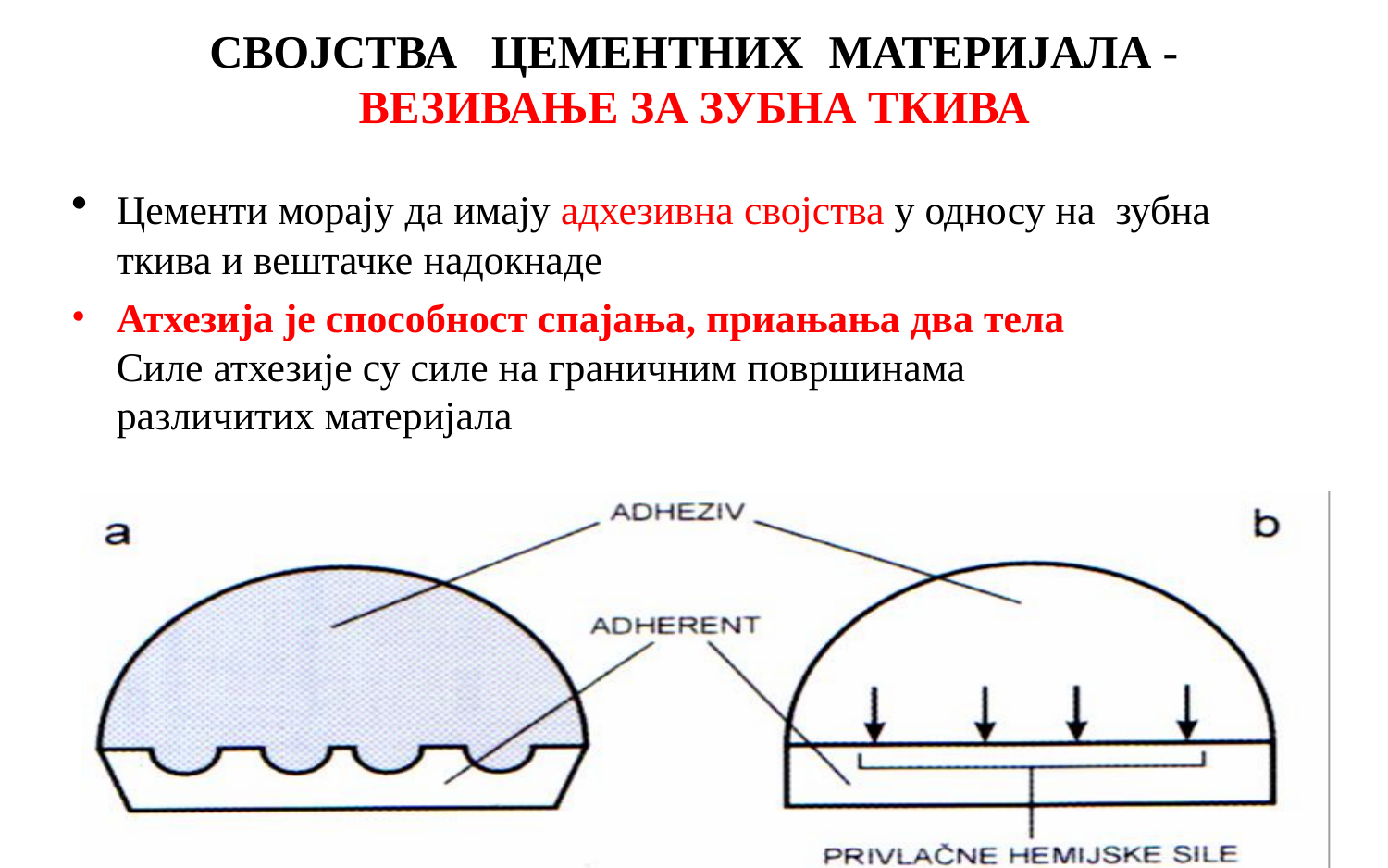

# СВОЈСТВА   ЦЕМЕНТНИХ  МАТЕРИЈАЛА -
ВЕЗИВАЊЕ ЗА ЗУБНА ТКИВА
Цементи морају да имају адхезивна својства у односу на  зубна ткива и вештачке надокнаде
Атхезија је способност спајања, приањања два тела
Силе атхезије су силе на граничним површинама  различитих материјала